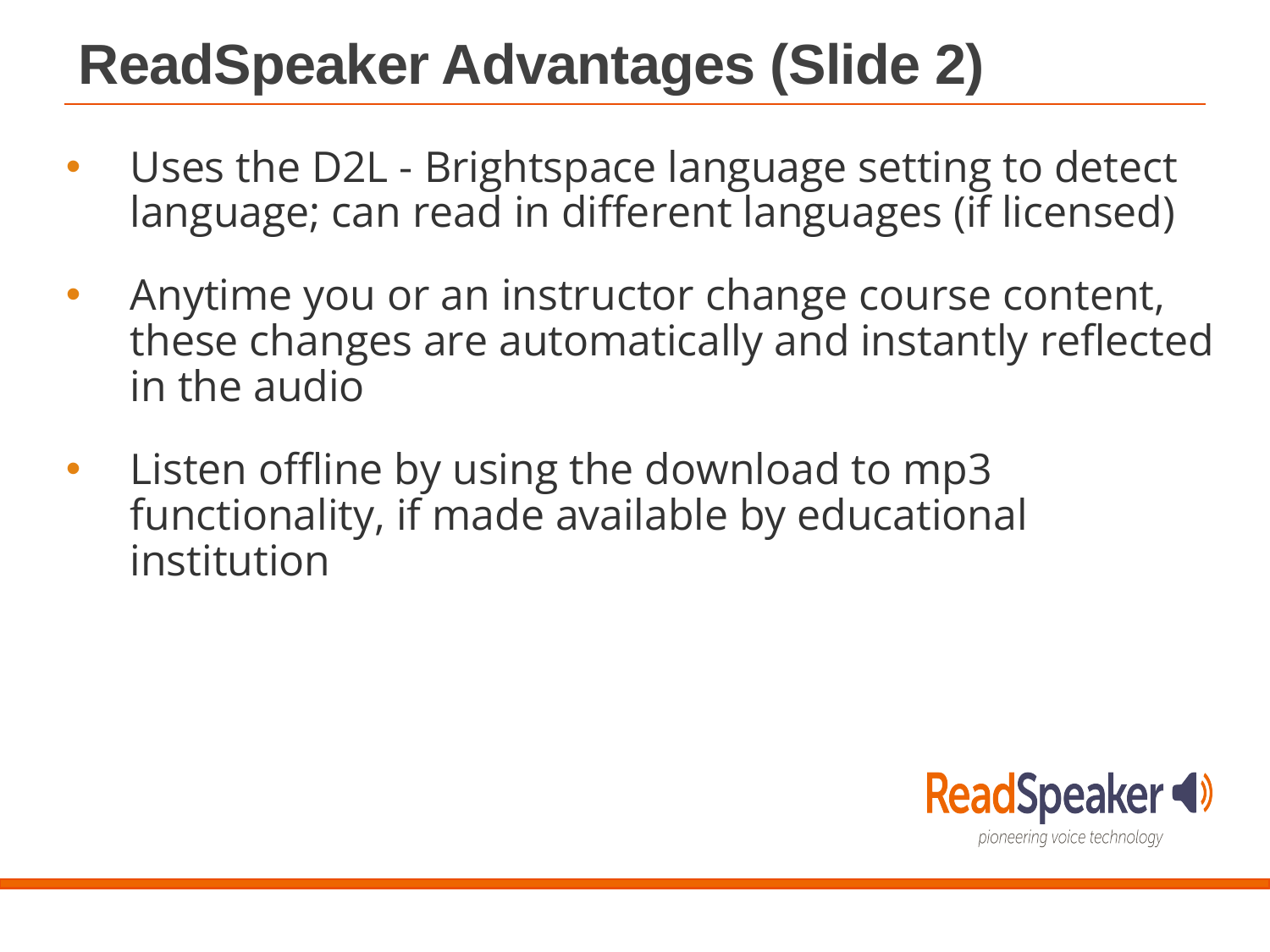

ReadSpeaker Advantages (Slide 2)
Uses the D2L - Brightspace language setting to detect language; can read in different languages (if licensed)
Anytime you or an instructor change course content, these changes are automatically and instantly reflected in the audio
Listen offline by using the download to mp3 functionality, if made available by educational institution